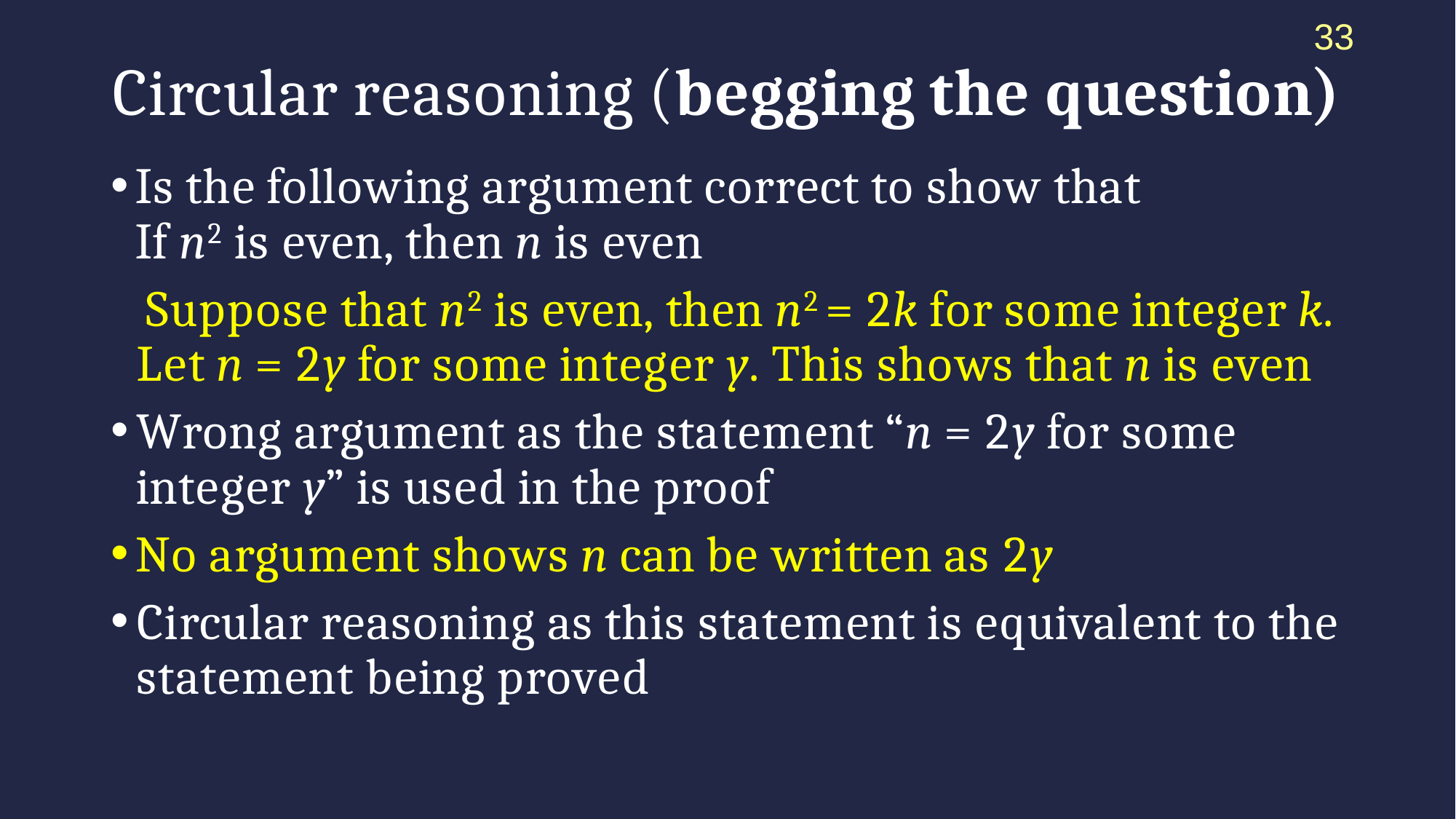

33
# Circular reasoning (begging the question)
Is the following argument correct to show that
If n2 is even, then n is even
   Suppose that n2 is even, then n2 = 2k for some integer k. Let n = 2y for some integer y. This shows that n is even
Wrong argument as the statement “n = 2y for some integer y” is used in the proof
No argument shows n can be written as 2y
Circular reasoning as this statement is equivalent to the statement being proved